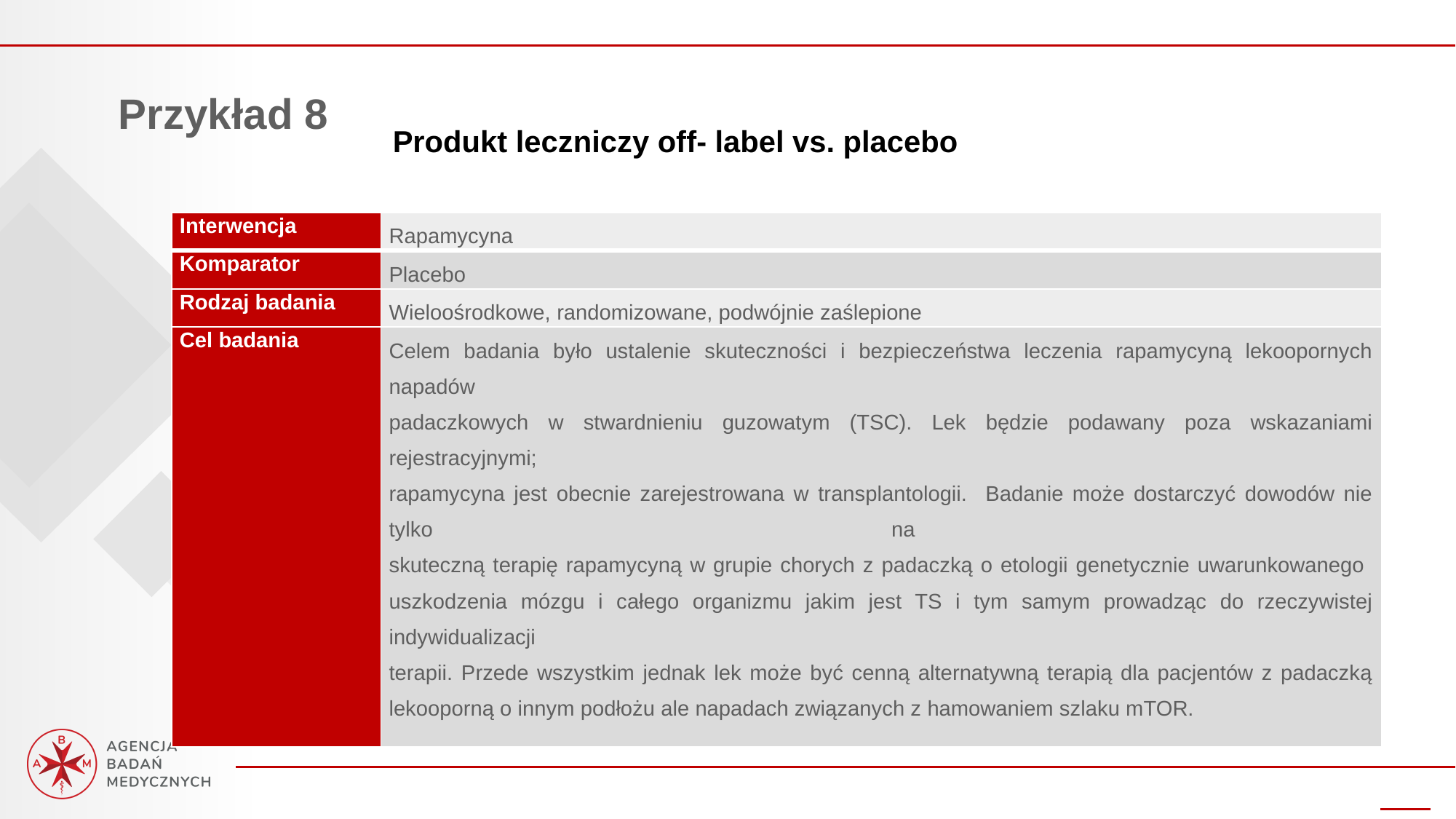

Przykład 8
Produkt leczniczy off- label vs. placebo

| Interwencja | Rapamycyna |
| --- | --- |
| Komparator | Placebo |
| Rodzaj badania | Wieloośrodkowe, randomizowane, podwójnie zaślepione |
| Cel badania | Celem badania było ustalenie skuteczności i bezpieczeństwa leczenia rapamycyną lekoopornych napadów padaczkowych w stwardnieniu guzowatym (TSC). Lek będzie podawany poza wskazaniami rejestracyjnymi; rapamycyna jest obecnie zarejestrowana w transplantologii. Badanie może dostarczyć dowodów nie tylko na skuteczną terapię rapamycyną w grupie chorych z padaczką o etologii genetycznie uwarunkowanego uszkodzenia mózgu i całego organizmu jakim jest TS i tym samym prowadząc do rzeczywistej indywidualizacji terapii. Przede wszystkim jednak lek może być cenną alternatywną terapią dla pacjentów z padaczką lekooporną o innym podłożu ale napadach związanych z hamowaniem szlaku mTOR. |